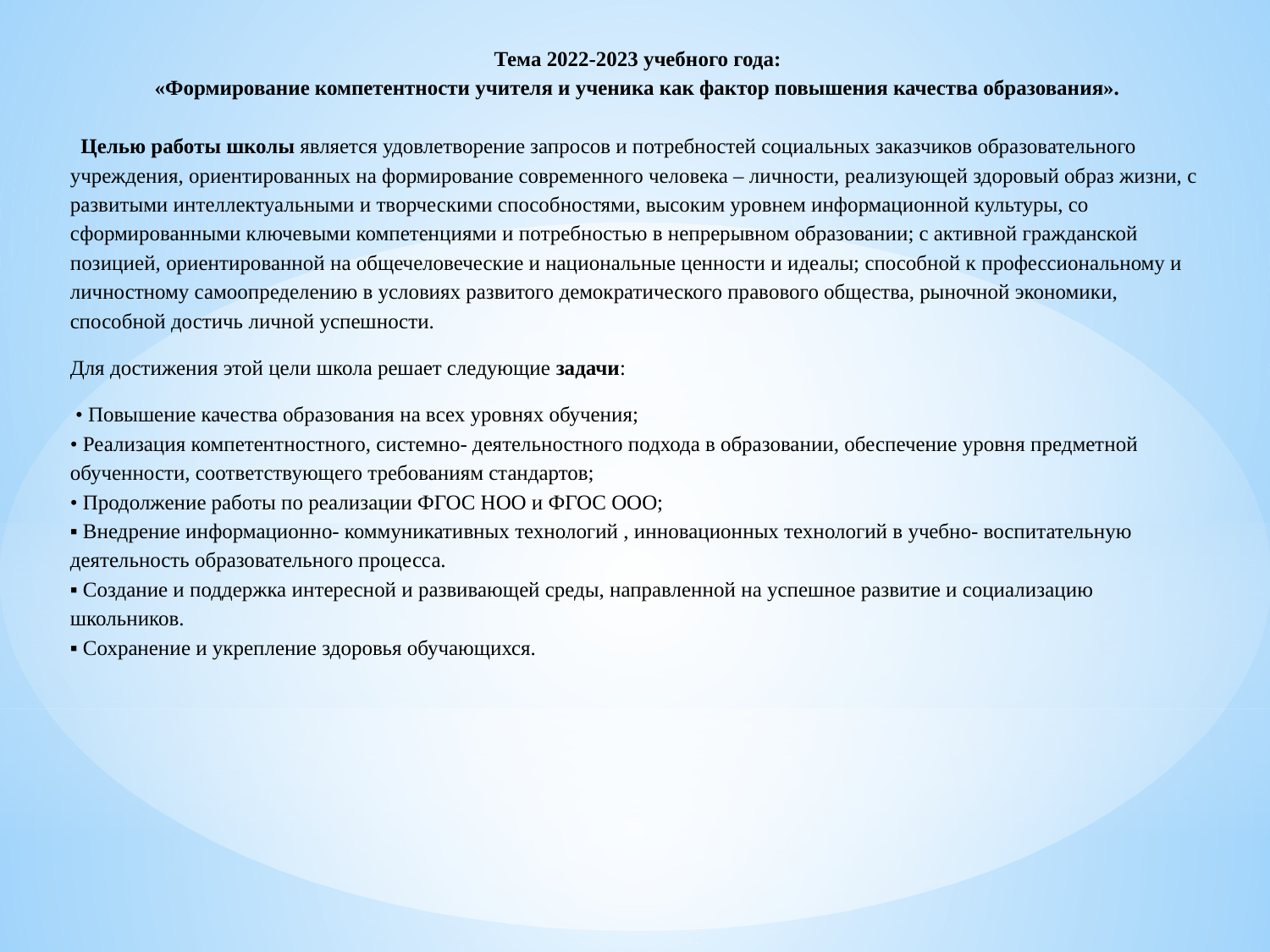

Тема 2022-2023 учебного года:
 «Формирование компетентности учителя и ученика как фактор повышения качества образования».

  Целью работы школы является удовлетворение запросов и потребностей социальных заказчиков образовательного учреждения, ориентированных на формирование современного человека – личности, реализующей здоровый образ жизни, с развитыми интеллектуальными и творческими способностями, высоким уровнем информационной культуры, со сформированными ключевыми компетенциями и потребностью в непрерывном образовании; с активной гражданской позицией, ориентированной на общечеловеческие и национальные ценности и идеалы; способной к профессиональному и личностному самоопределению в условиях развитого демократического правового общества, рыночной экономики, способной достичь личной успешности.
Для достижения этой цели школа решает следующие задачи:
 • Повышение качества образования на всех уровнях обучения;
• Реализация компетентностного, системно- деятельностного подхода в образовании, обеспечение уровня предметной обученности, соответствующего требованиям стандартов;
• Продолжение работы по реализации ФГОС НОО и ФГОС ООО;
▪ Внедрение информационно- коммуникативных технологий , инновационных технологий в учебно- воспитательную деятельность образовательного процесса.
▪ Создание и поддержка интересной и развивающей среды, направленной на успешное развитие и социализацию школьников.
▪ Сохранение и укрепление здоровья обучающихся.